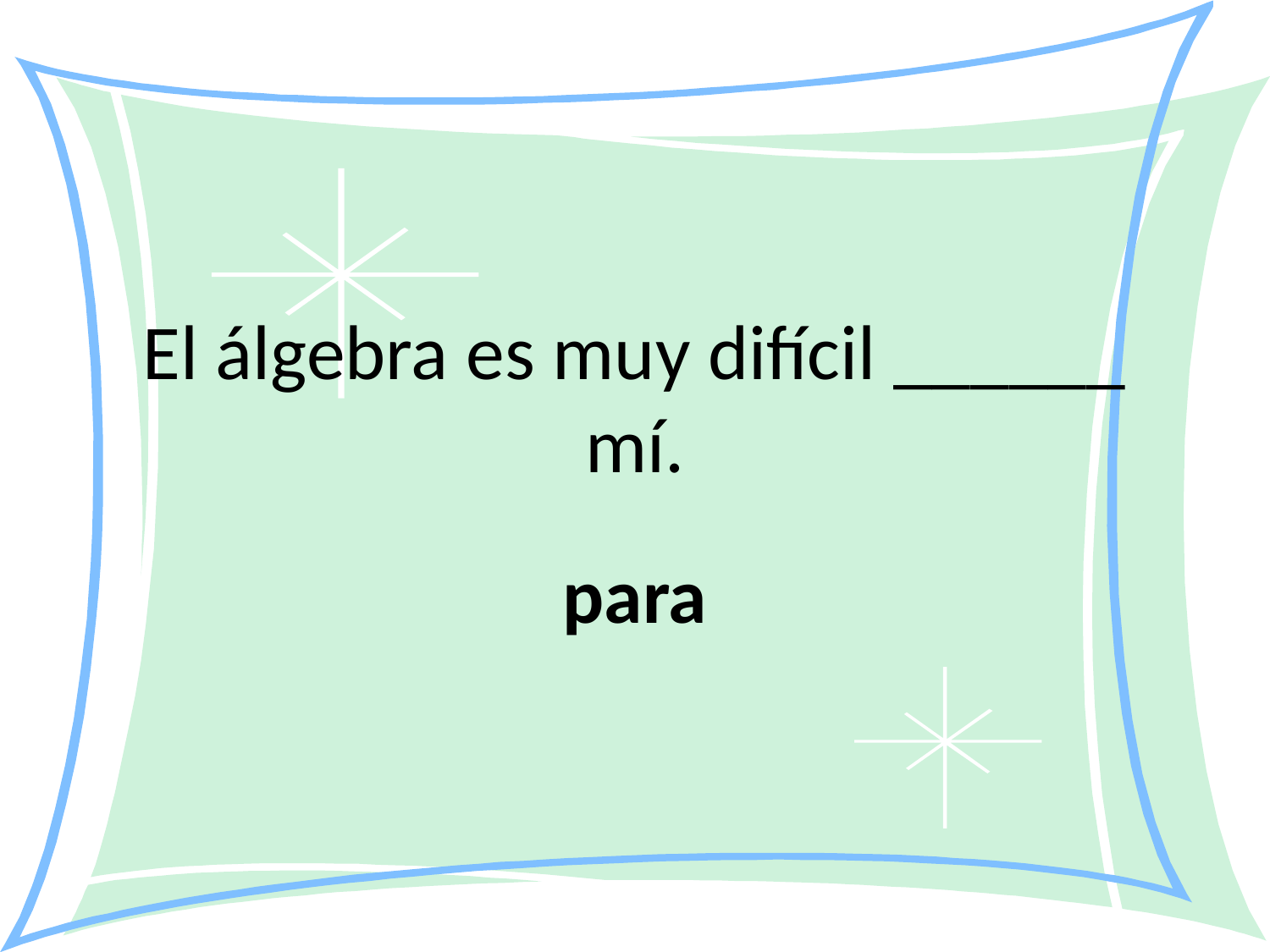

El álgebra es muy difícil ______ mí.
para